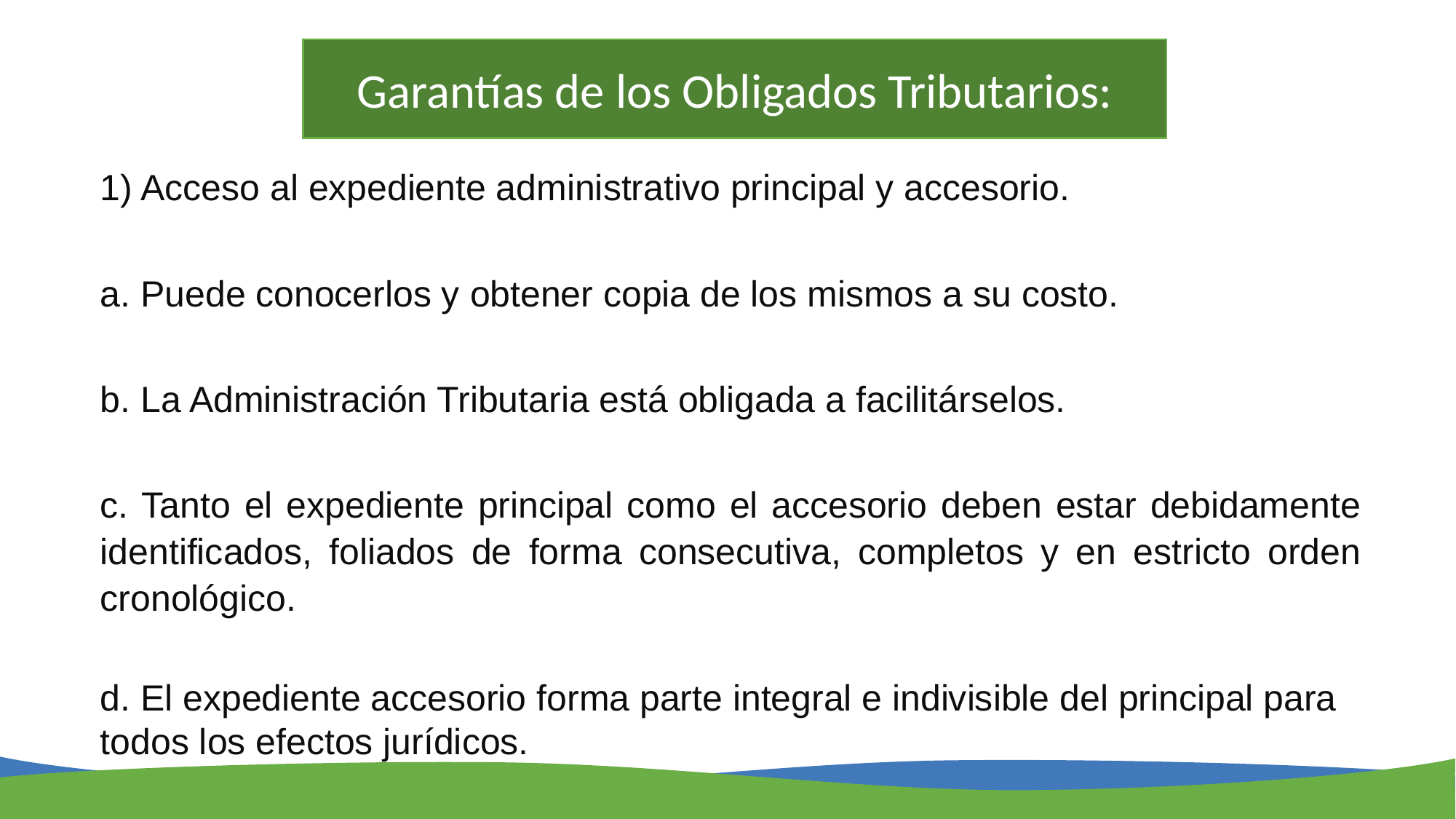

Garantías de los Obligados Tributarios:
1) Acceso al expediente administrativo principal y accesorio.
a. Puede conocerlos y obtener copia de los mismos a su costo.
b. La Administración Tributaria está obligada a facilitárselos.
c. Tanto el expediente principal como el accesorio deben estar debidamente identificados, foliados de forma consecutiva, completos y en estricto orden cronológico.
d. El expediente accesorio forma parte integral e indivisible del principal para todos los efectos jurídicos.